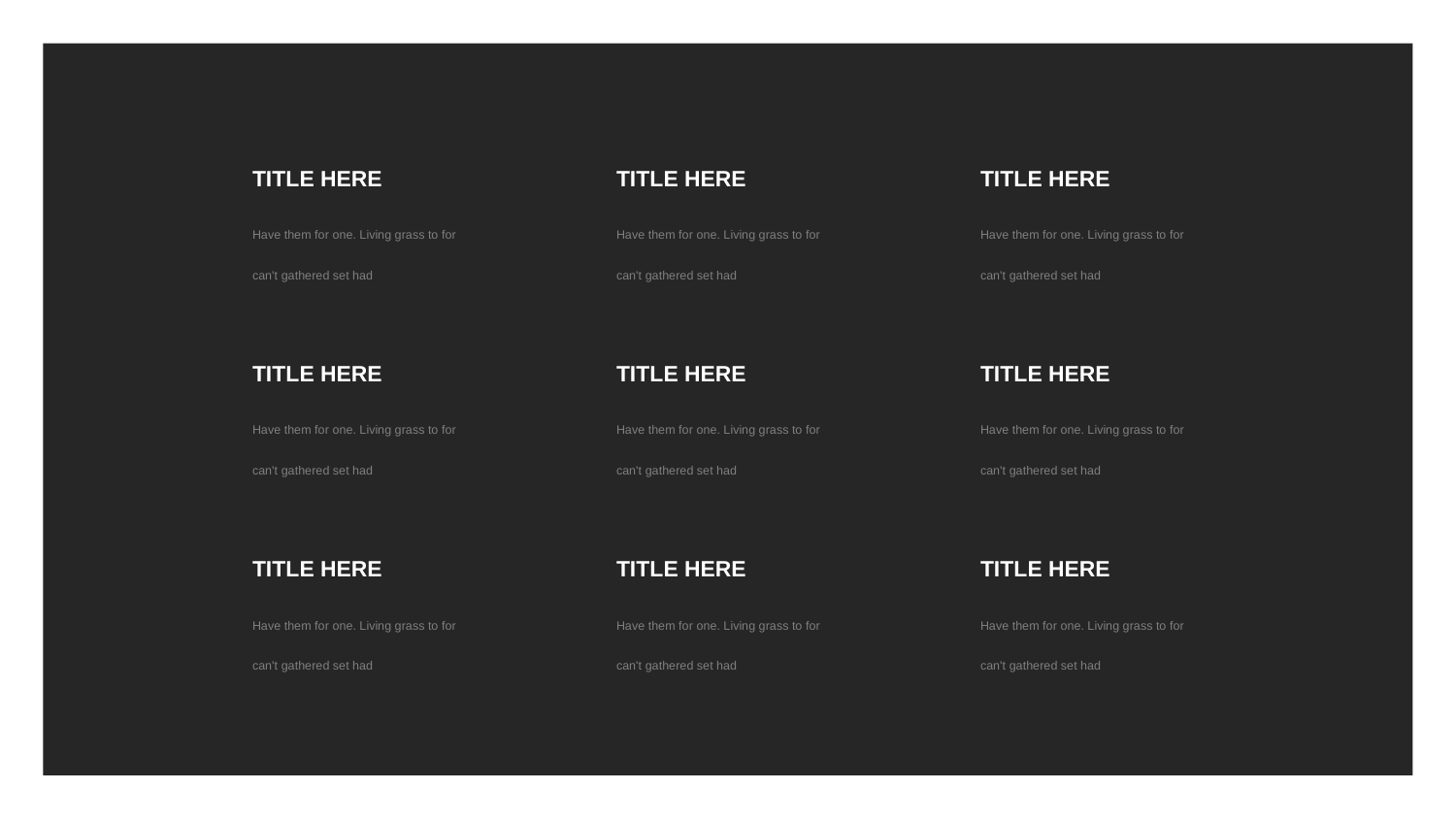

TITLE HERE
Have them for one. Living grass to for can't gathered set had
TITLE HERE
Have them for one. Living grass to for can't gathered set had
TITLE HERE
Have them for one. Living grass to for can't gathered set had
TITLE HERE
Have them for one. Living grass to for can't gathered set had
TITLE HERE
Have them for one. Living grass to for can't gathered set had
TITLE HERE
Have them for one. Living grass to for can't gathered set had
TITLE HERE
Have them for one. Living grass to for can't gathered set had
TITLE HERE
Have them for one. Living grass to for can't gathered set had
TITLE HERE
Have them for one. Living grass to for can't gathered set had